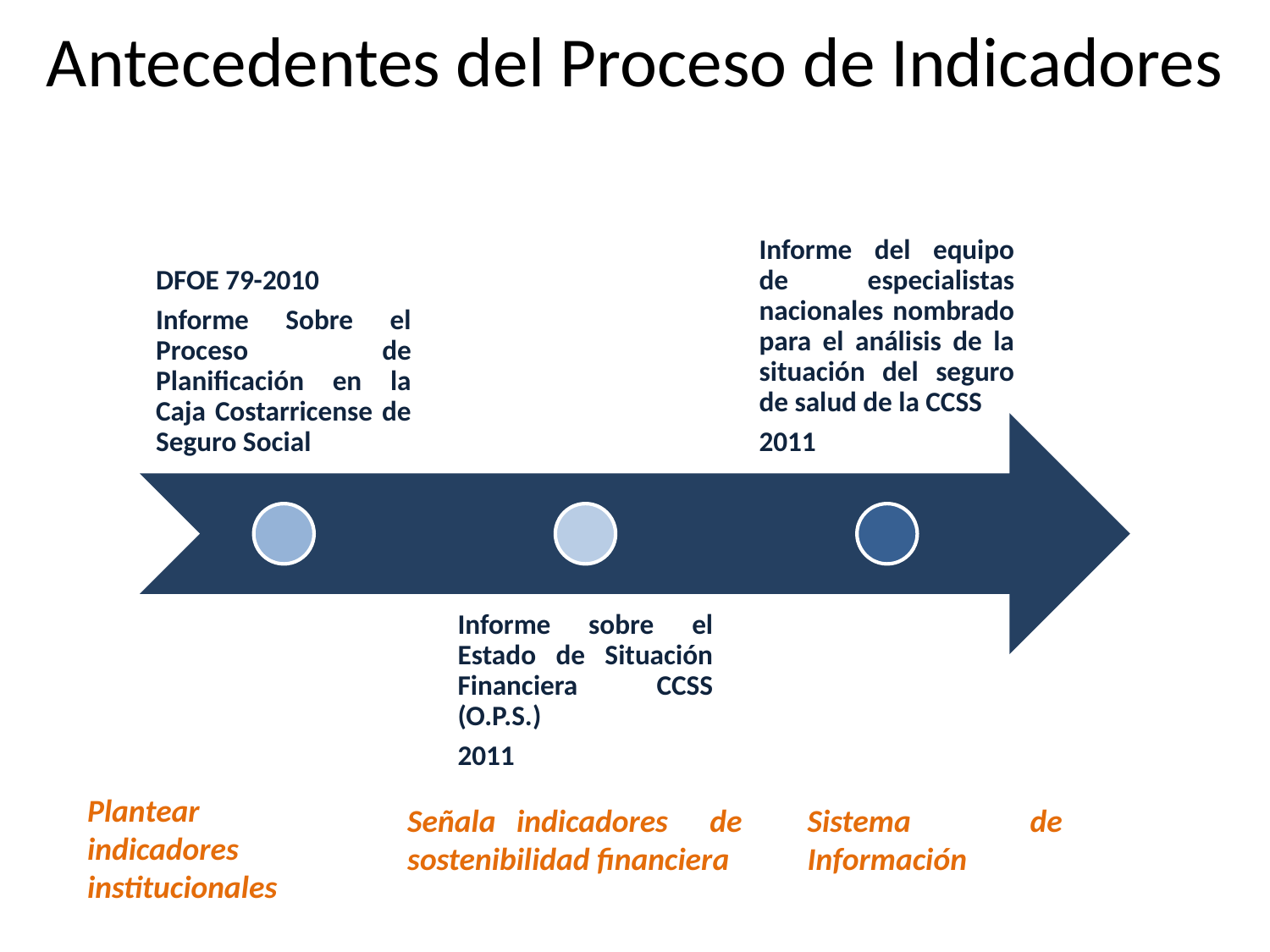

# Antecedentes del Proceso de Indicadores
DFOE 79-2010
Informe Sobre el Proceso de Planificación en la Caja Costarricense de Seguro Social
Informe sobre el Estado de Situación Financiera CCSS (O.P.S.)
2011
Informe del equipo de especialistas nacionales nombrado para el análisis de la situación del seguro de salud de la CCSS
2011

Plantear indicadores institucionales

Señala indicadores  de sostenibilidad financiera

Sistema de Información